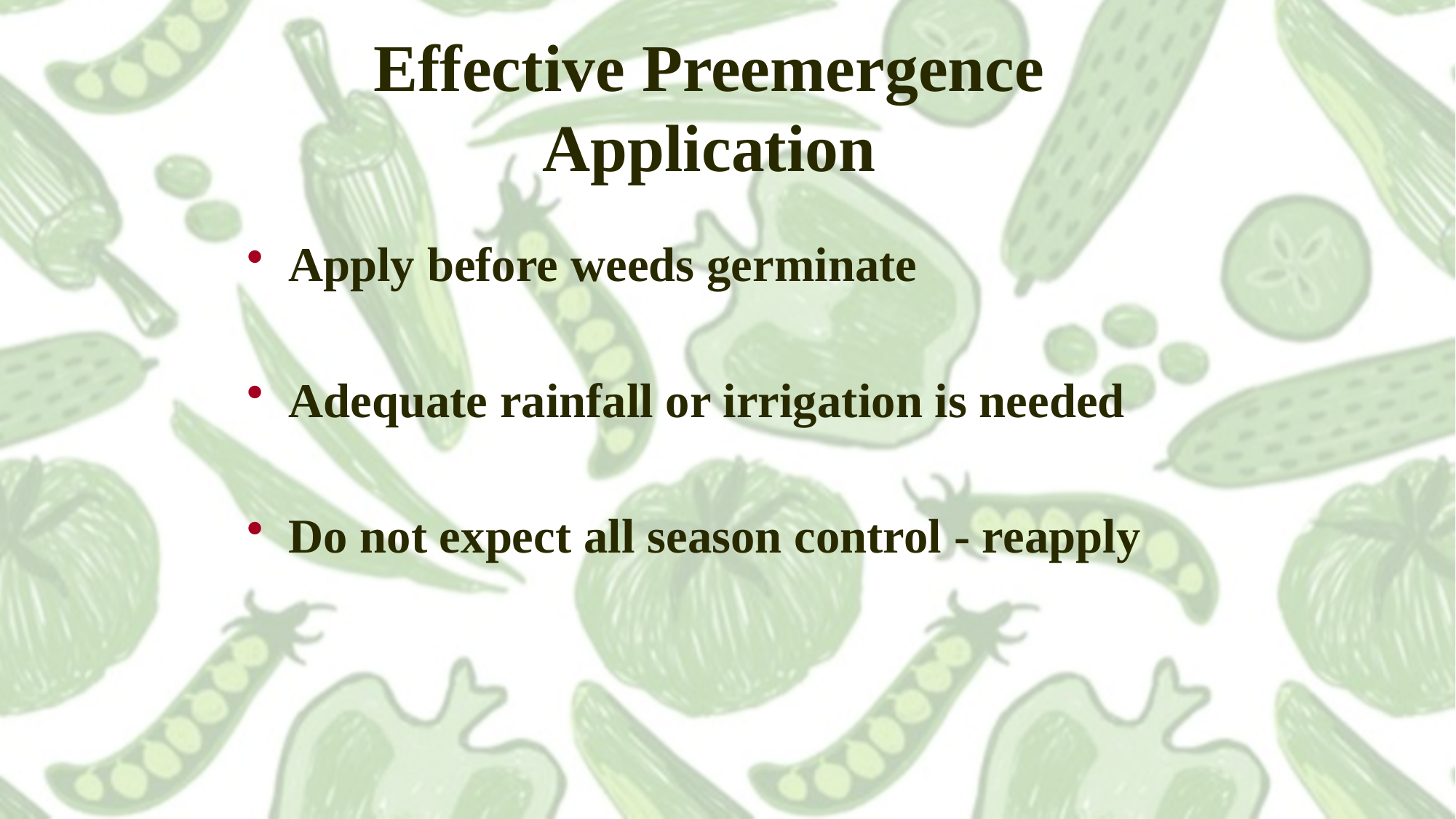

# Effective Preemergence Application
Apply before weeds germinate

Adequate rainfall or irrigation is needed

Do not expect all season control - reapply